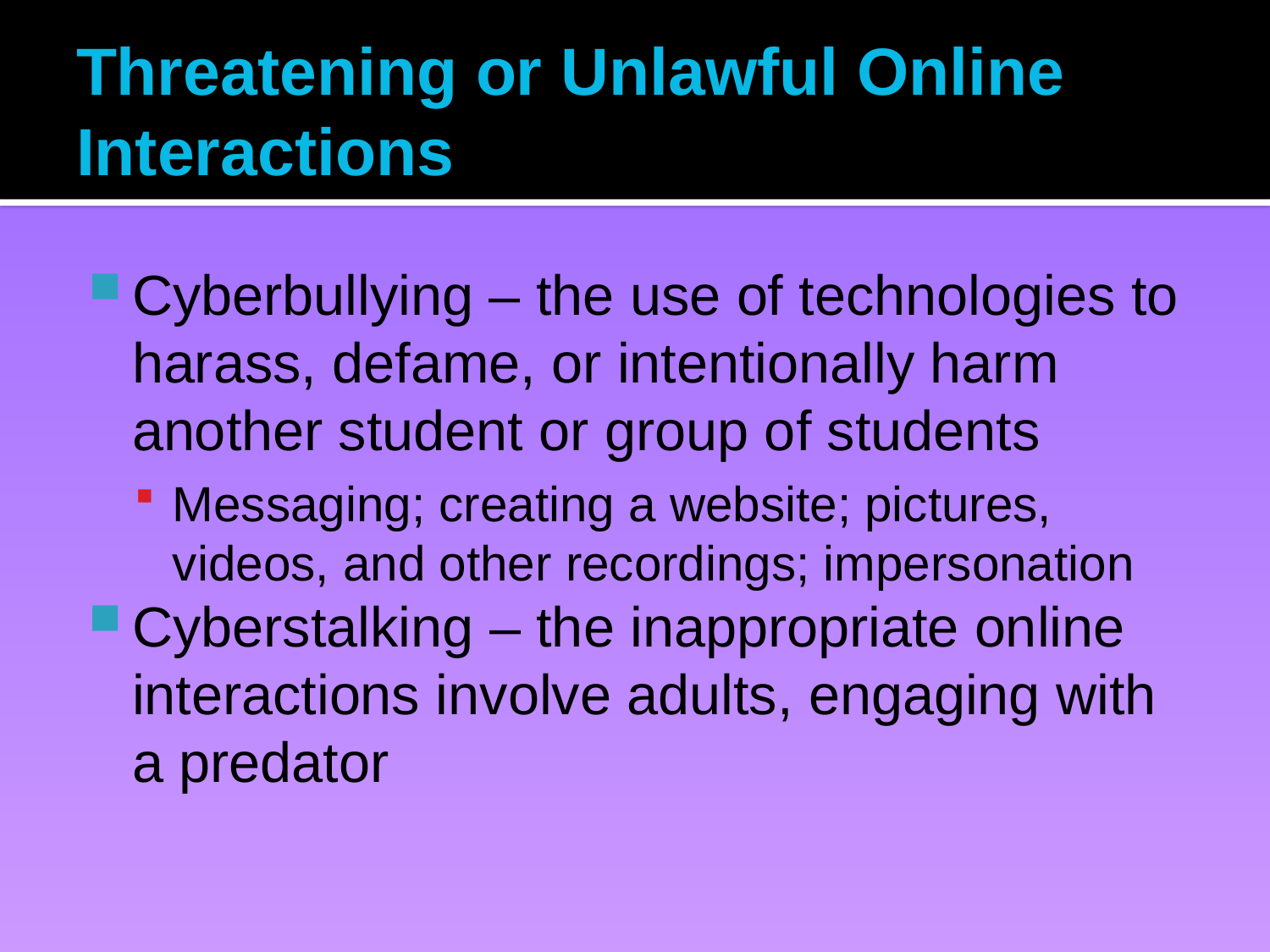

# Threatening or Unlawful Online Interactions
Cyberbullying – the use of technologies to harass, defame, or intentionally harm another student or group of students
Messaging; creating a website; pictures, videos, and other recordings; impersonation
Cyberstalking – the inappropriate online interactions involve adults, engaging with a predator